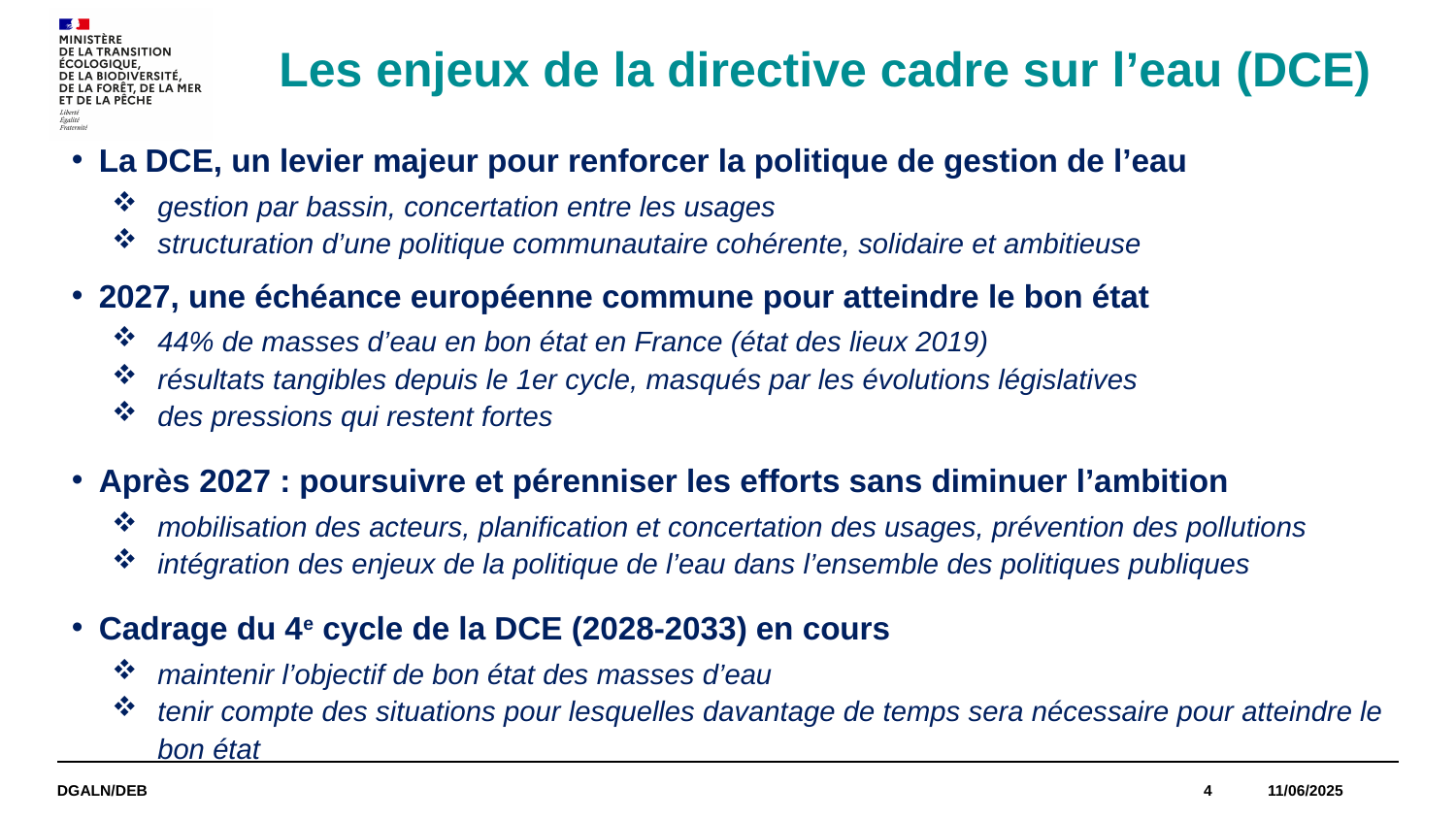

Les enjeux de la directive cadre sur l’eau (DCE)
La DCE, un levier majeur pour renforcer la politique de gestion de l’eau
gestion par bassin, concertation entre les usages
structuration d’une politique communautaire cohérente, solidaire et ambitieuse
2027, une échéance européenne commune pour atteindre le bon état
44% de masses d’eau en bon état en France (état des lieux 2019)
résultats tangibles depuis le 1er cycle, masqués par les évolutions législatives
des pressions qui restent fortes
Après 2027 : poursuivre et pérenniser les efforts sans diminuer l’ambition
mobilisation des acteurs, planification et concertation des usages, prévention des pollutions
intégration des enjeux de la politique de l’eau dans l’ensemble des politiques publiques
Cadrage du 4e cycle de la DCE (2028-2033) en cours
maintenir l’objectif de bon état des masses d’eau
tenir compte des situations pour lesquelles davantage de temps sera nécessaire pour atteindre le bon état
DGALN/DEB
4
11/06/2025